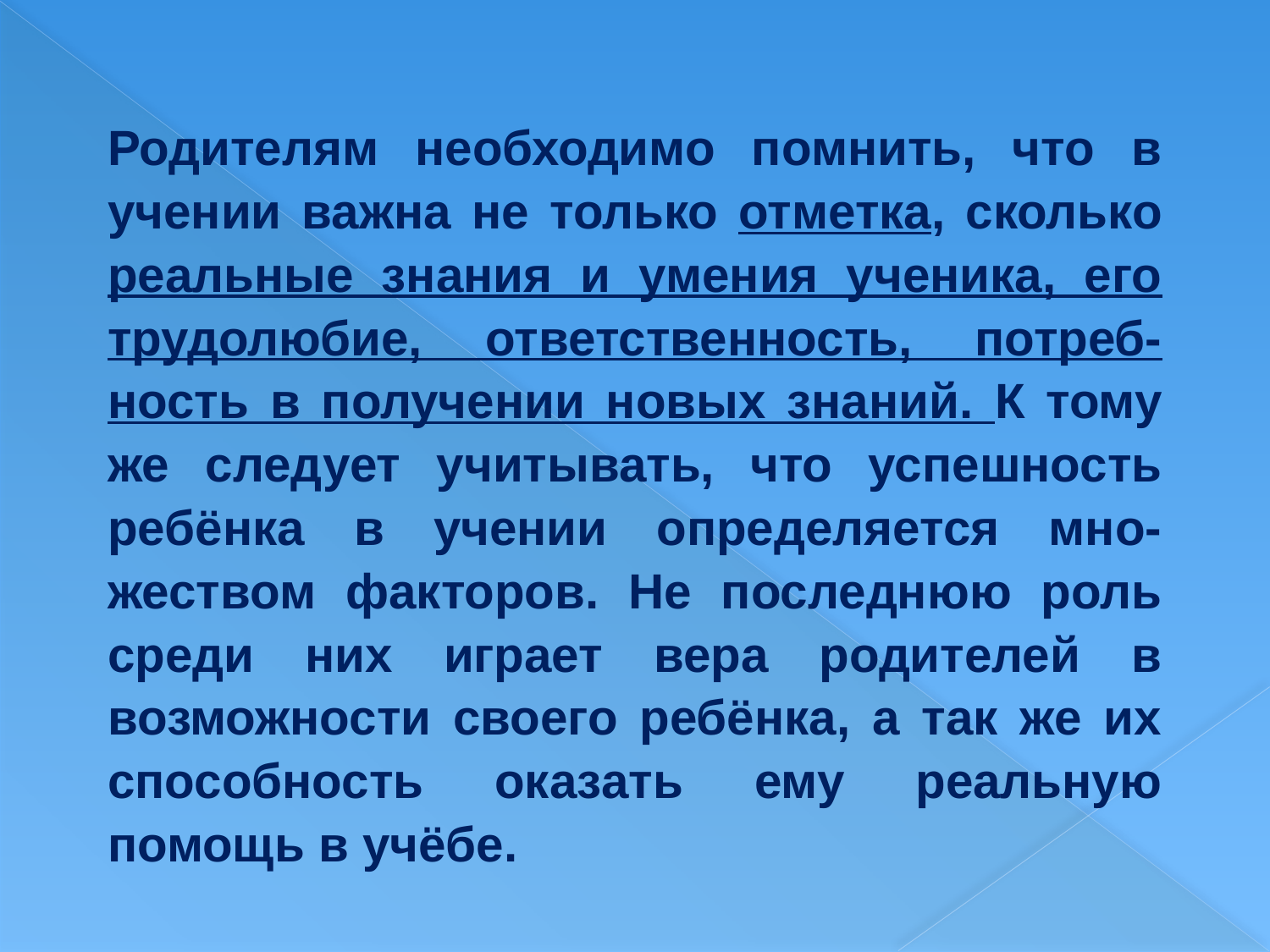

Родителям необходимо помнить, что в учении важна не только отметка, сколько реальные знания и умения ученика, его трудолюбие, ответственность, потреб-ность в получении новых знаний. К тому же следует учитывать, что успешность ребёнка в учении определяется мно-жеством факторов. Не последнюю роль среди них играет вера родителей в возможности своего ребёнка, а так же их способность оказать ему реальную помощь в учёбе.